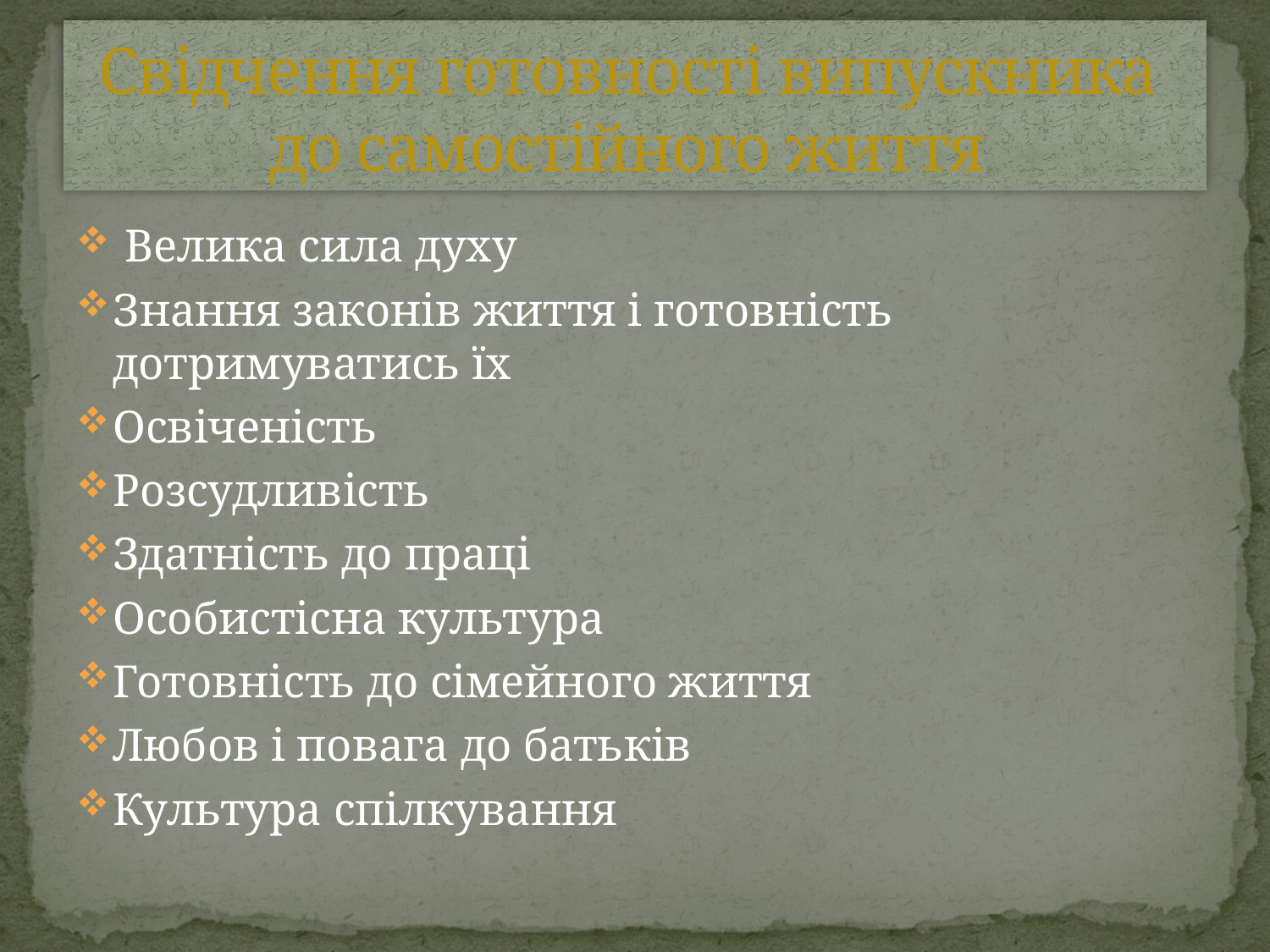

# Свідчення готовності випускника  до самостійного життя
 Велика сила духу
Знання законів життя і готовність дотримуватись їх
Освіченість
Розсудливість
Здатність до праці
Особистісна культура
Готовність до сімейного життя
Любов і повага до батьків
Культура спілкування